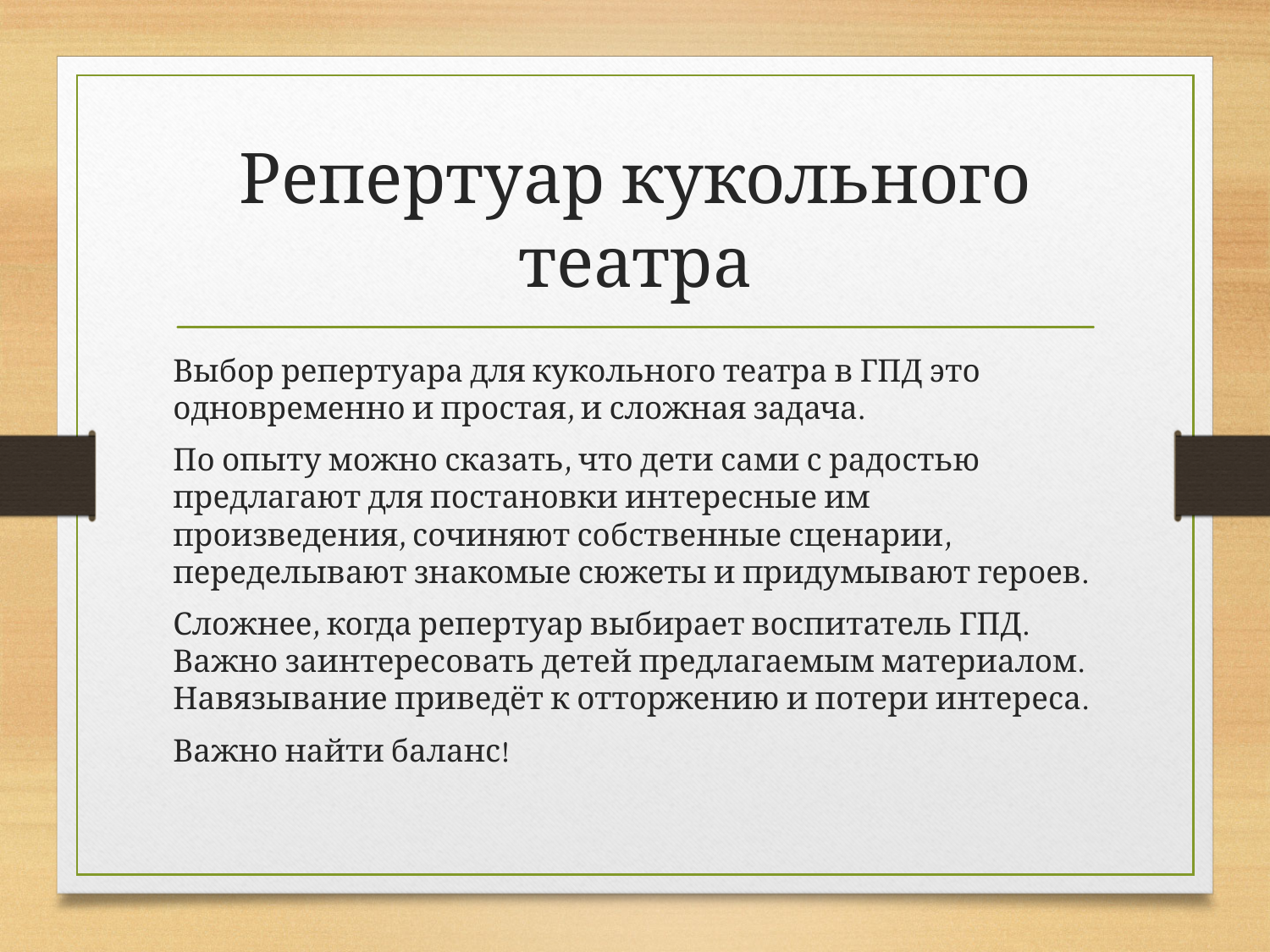

# Репертуар кукольного театра
Выбор репертуара для кукольного театра в ГПД это одновременно и простая, и сложная задача.
По опыту можно сказать, что дети сами с радостью предлагают для постановки интересные им произведения, сочиняют собственные сценарии, переделывают знакомые сюжеты и придумывают героев.
Сложнее, когда репертуар выбирает воспитатель ГПД. Важно заинтересовать детей предлагаемым материалом. Навязывание приведёт к отторжению и потери интереса.
Важно найти баланс!